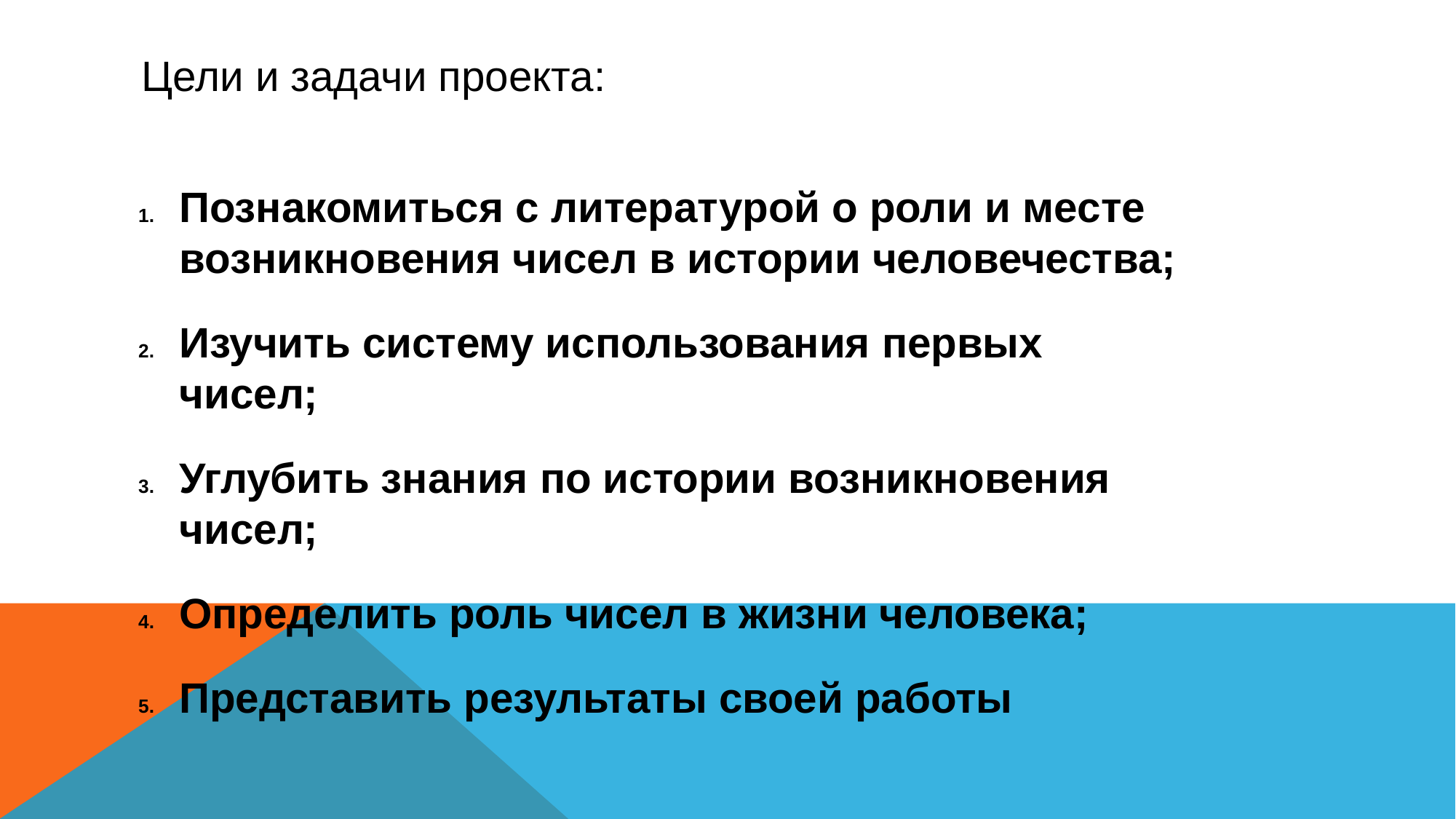

Цели и задачи проекта:
Познакомиться с литературой о роли и месте возникновения чисел в истории человечества;
Изучить систему использования первых чисел;
Углубить знания по истории возникновения чисел;
Определить роль чисел в жизни человека;
Представить результаты своей работы